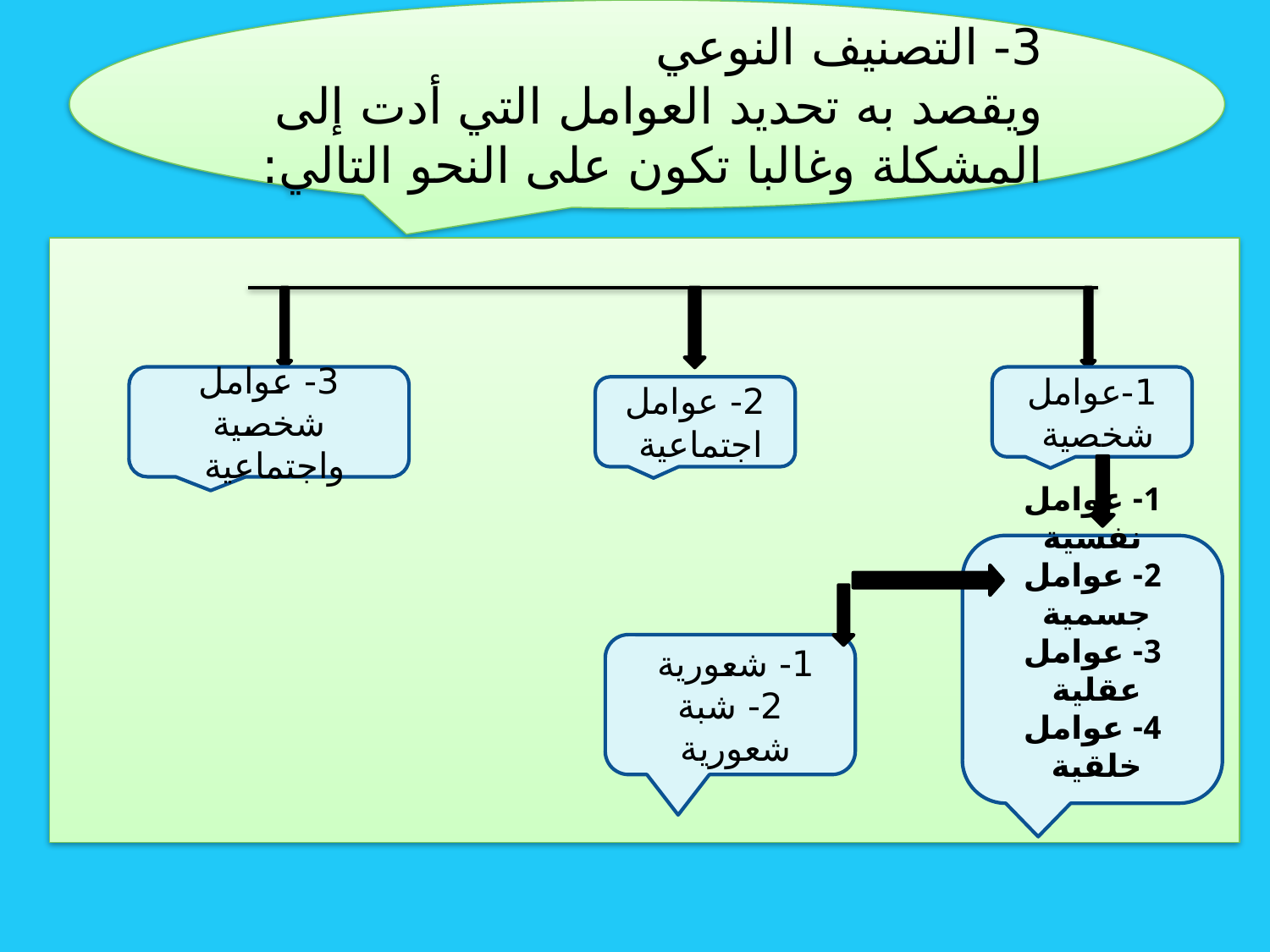

3- التصنيف النوعي
ويقصد به تحديد العوامل التي أدت إلى المشكلة وغالبا تكون على النحو التالي:

3- عوامل شخصية واجتماعية
1-عوامل شخصية
2- عوامل اجتماعية

1- عوامل نفسية
2- عوامل جسمية
3- عوامل عقلية
4- عوامل خلقية

1- شعورية
2- شبة شعورية